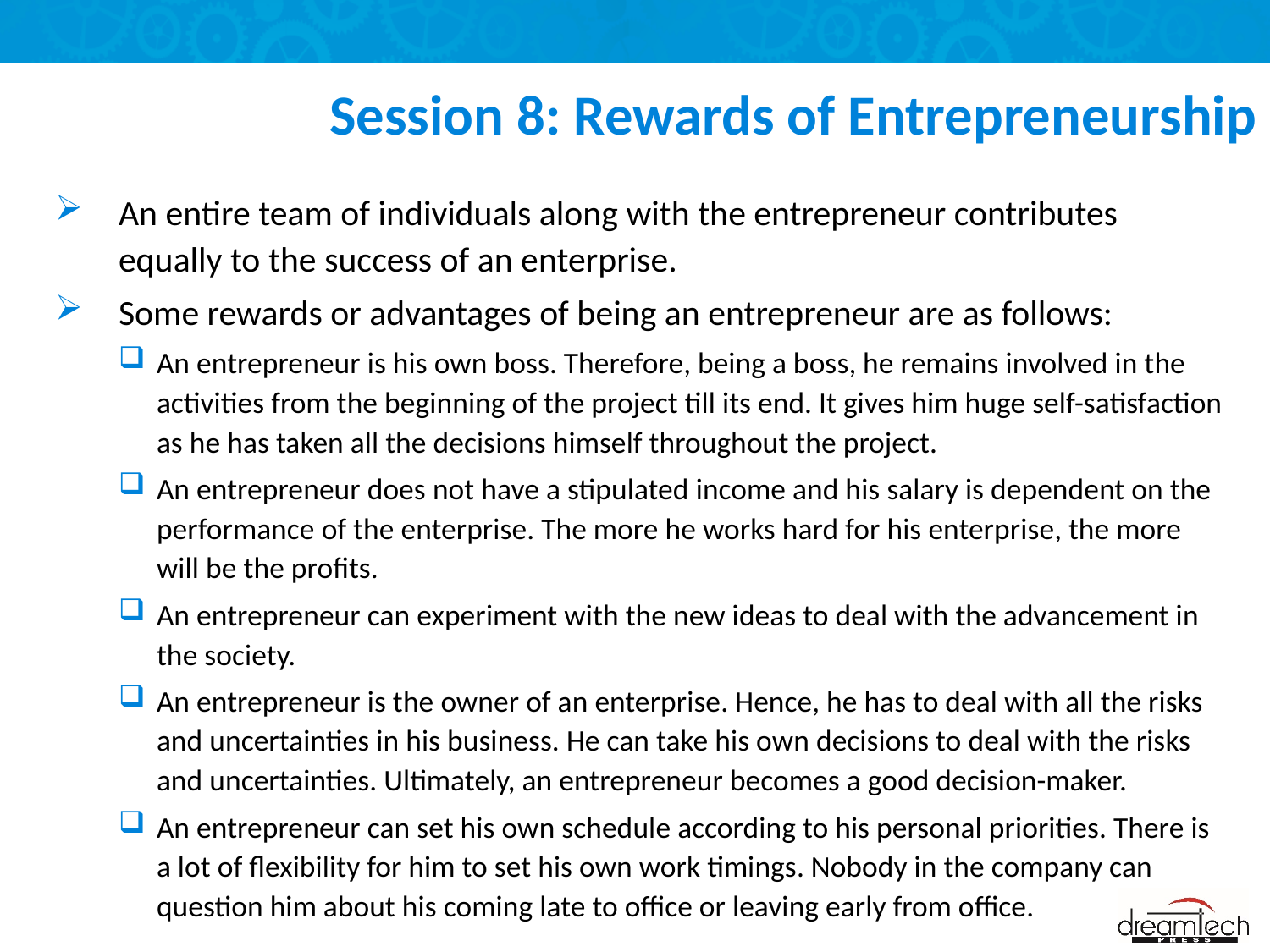

# Session 8: Rewards of Entrepreneurship
An entire team of individuals along with the entrepreneur contributes equally to the success of an enterprise.
Some rewards or advantages of being an entrepreneur are as follows:
An entrepreneur is his own boss. Therefore, being a boss, he remains involved in the activities from the beginning of the project till its end. It gives him huge self-satisfaction as he has taken all the decisions himself throughout the project.
An entrepreneur does not have a stipulated income and his salary is dependent on the performance of the enterprise. The more he works hard for his enterprise, the more will be the profits.
An entrepreneur can experiment with the new ideas to deal with the advancement in the society.
An entrepreneur is the owner of an enterprise. Hence, he has to deal with all the risks and uncertainties in his business. He can take his own decisions to deal with the risks and uncertainties. Ultimately, an entrepreneur becomes a good decision-maker.
An entrepreneur can set his own schedule according to his personal priorities. There is a lot of flexibility for him to set his own work timings. Nobody in the company can question him about his coming late to office or leaving early from office.